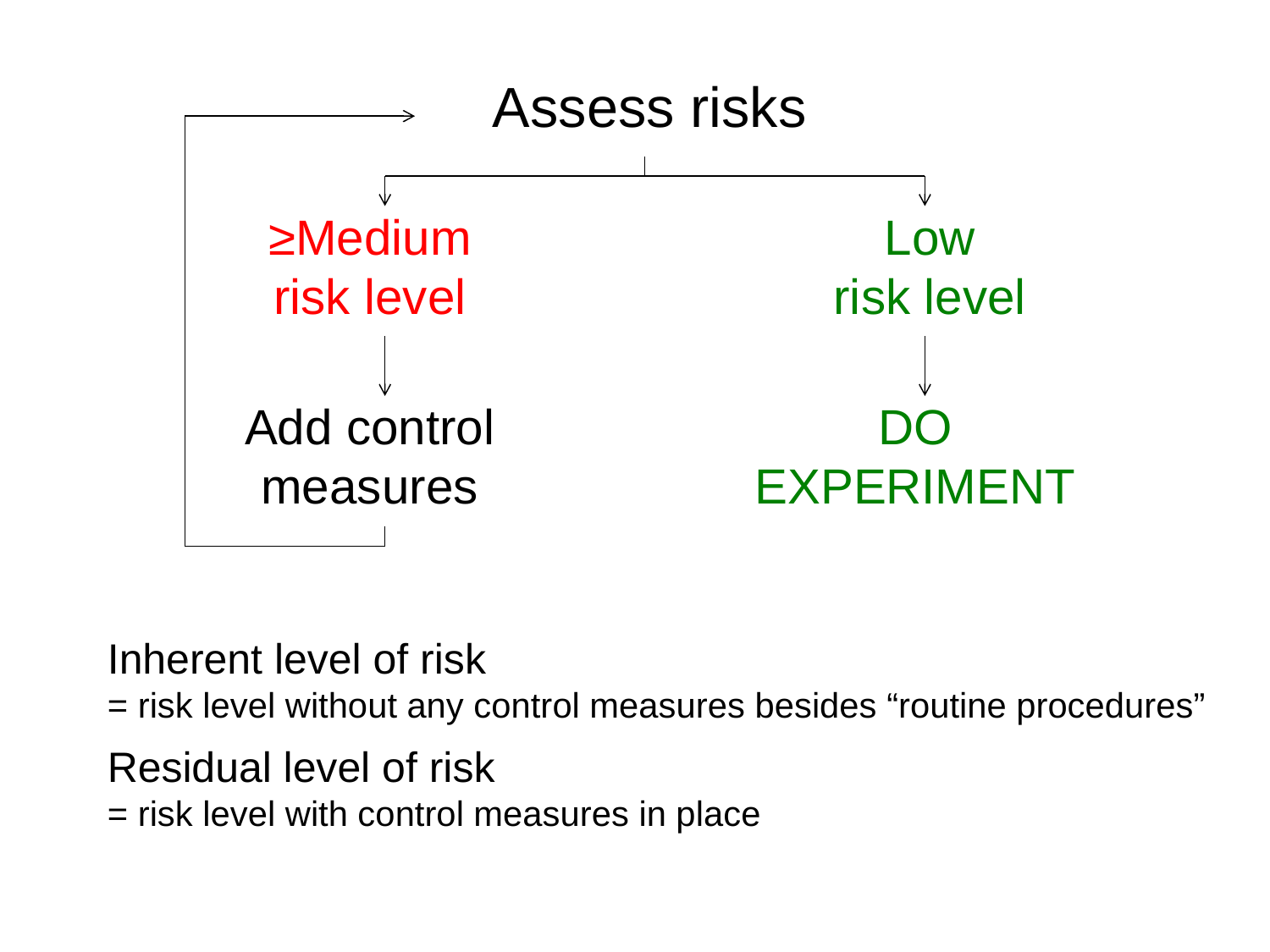

# Assess risks
≥Medium
risk level
Low
risk level
Add control measures
DO
EXPERIMENT
Inherent level of risk
= risk level without any control measures besides “routine procedures”

Residual level of risk
= risk level with control measures in place